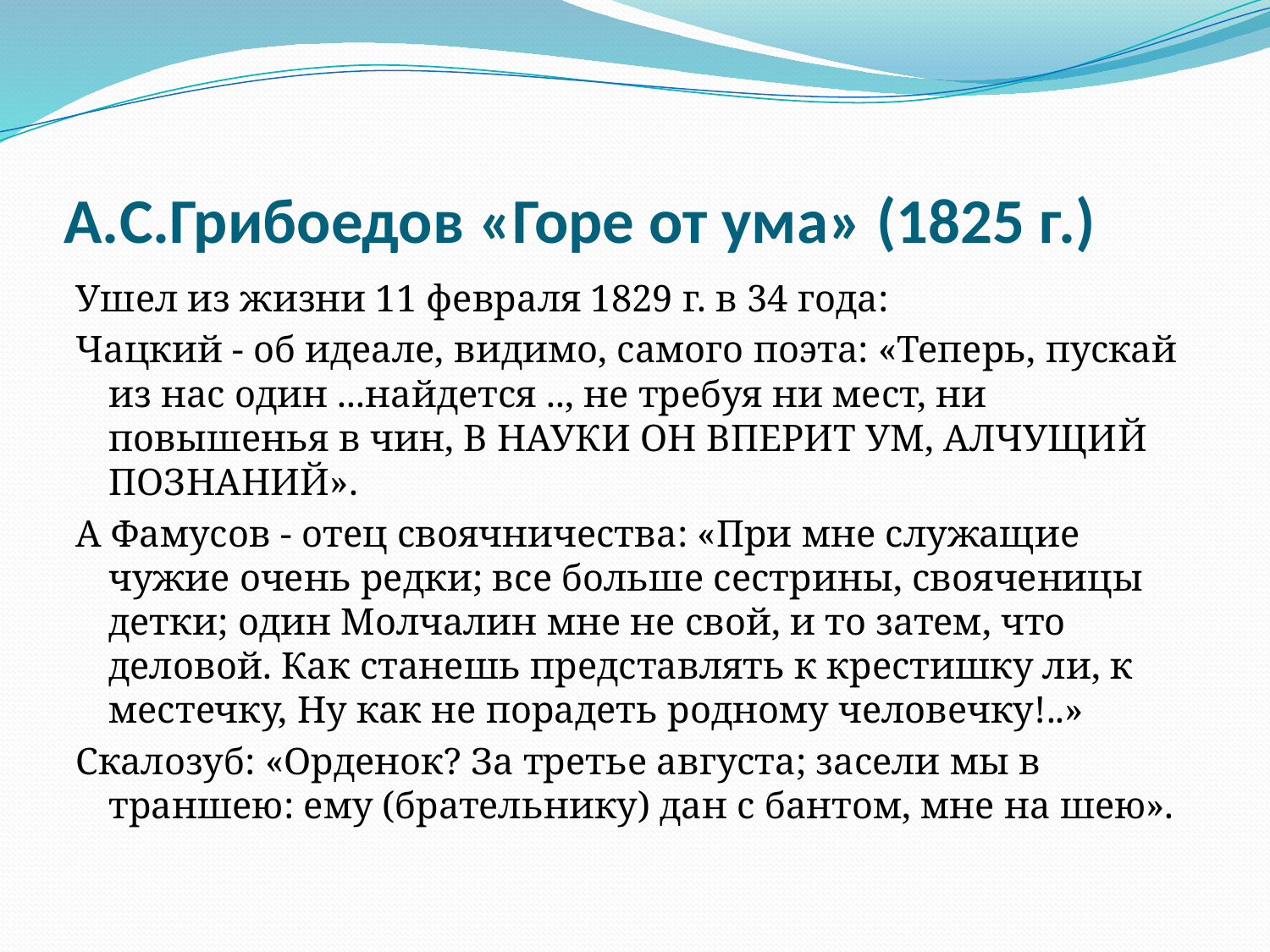

# А.С.Грибоедов «Горе от ума» (1825 г.)
Ушел из жизни 11 февраля 1829 г. в 34 года:
Чацкий - об идеале, видимо, самого поэта: «Теперь, пускай из нас один ...найдется .., не требуя ни мест, ни повышенья в чин, В НАУКИ ОН ВПЕРИТ УМ, АЛЧУЩИЙ ПОЗНАНИЙ».
А Фамусов - отец своячничества: «При мне служащие чужие очень редки; все больше сестрины, свояченицы детки; один Молчалин мне не свой, и то затем, что деловой. Как станешь представлять к крестишку ли, к местечку, Ну как не порадеть родному человечку!..»
Скалозуб: «Орденок? За третье августа; засели мы в траншею: ему (брательнику) дан с бантом, мне на шею».